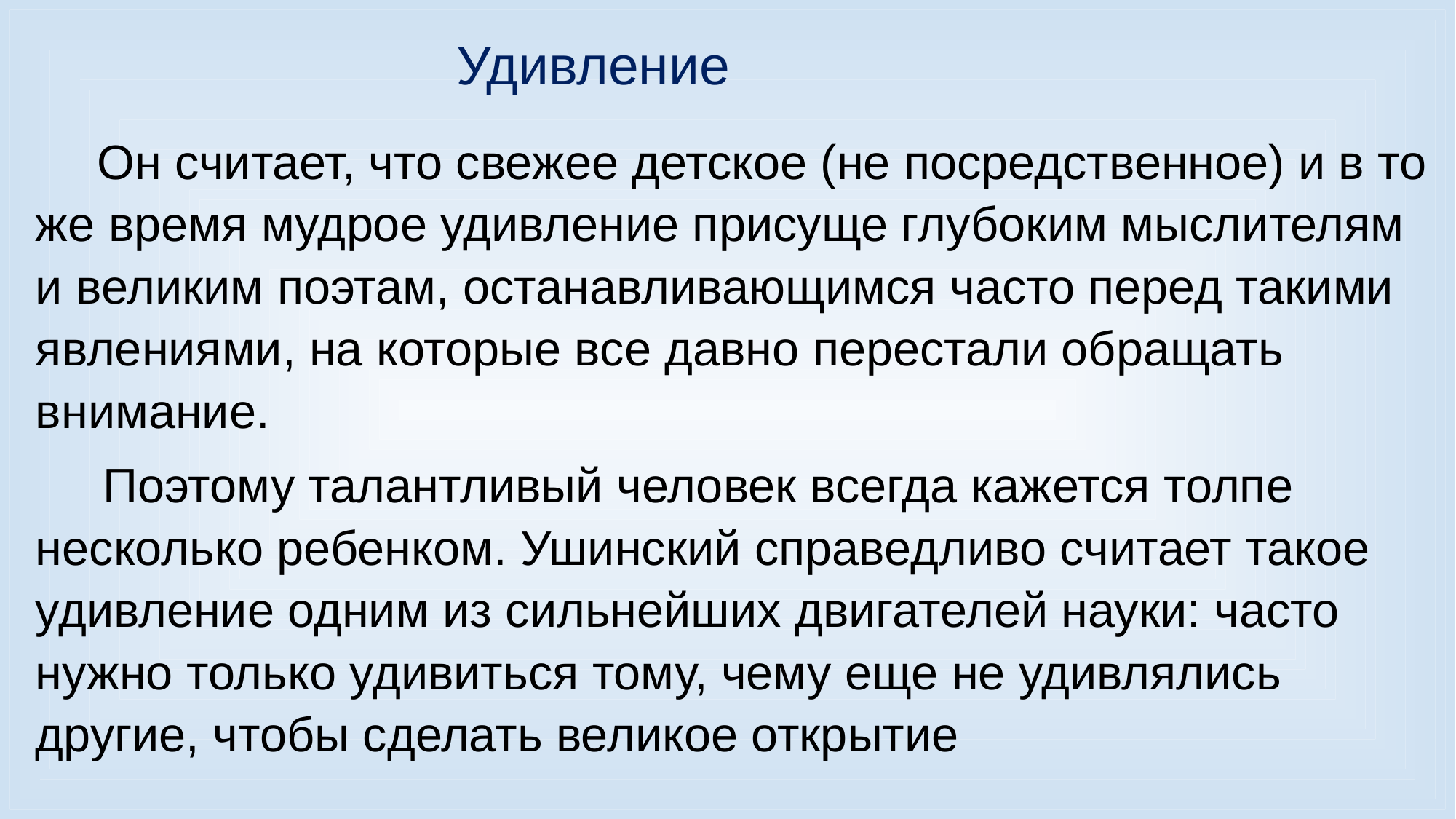

Удивление

 Он считает, что свежее детское (не посредственное) и в то же время мудрое удивление присуще глубоким мыслителям и великим поэтам, останавливающимся часто перед такими явлениями, на которые все давно перестали обращать внимание.
 Поэтому талантливый человек всегда кажется толпе несколько ребенком. Ушинский справедливо считает такое удивление одним из сильнейших двигателей науки: часто нужно только удивиться тому, чему еще не удивлялись другие, чтобы сделать великое открытие